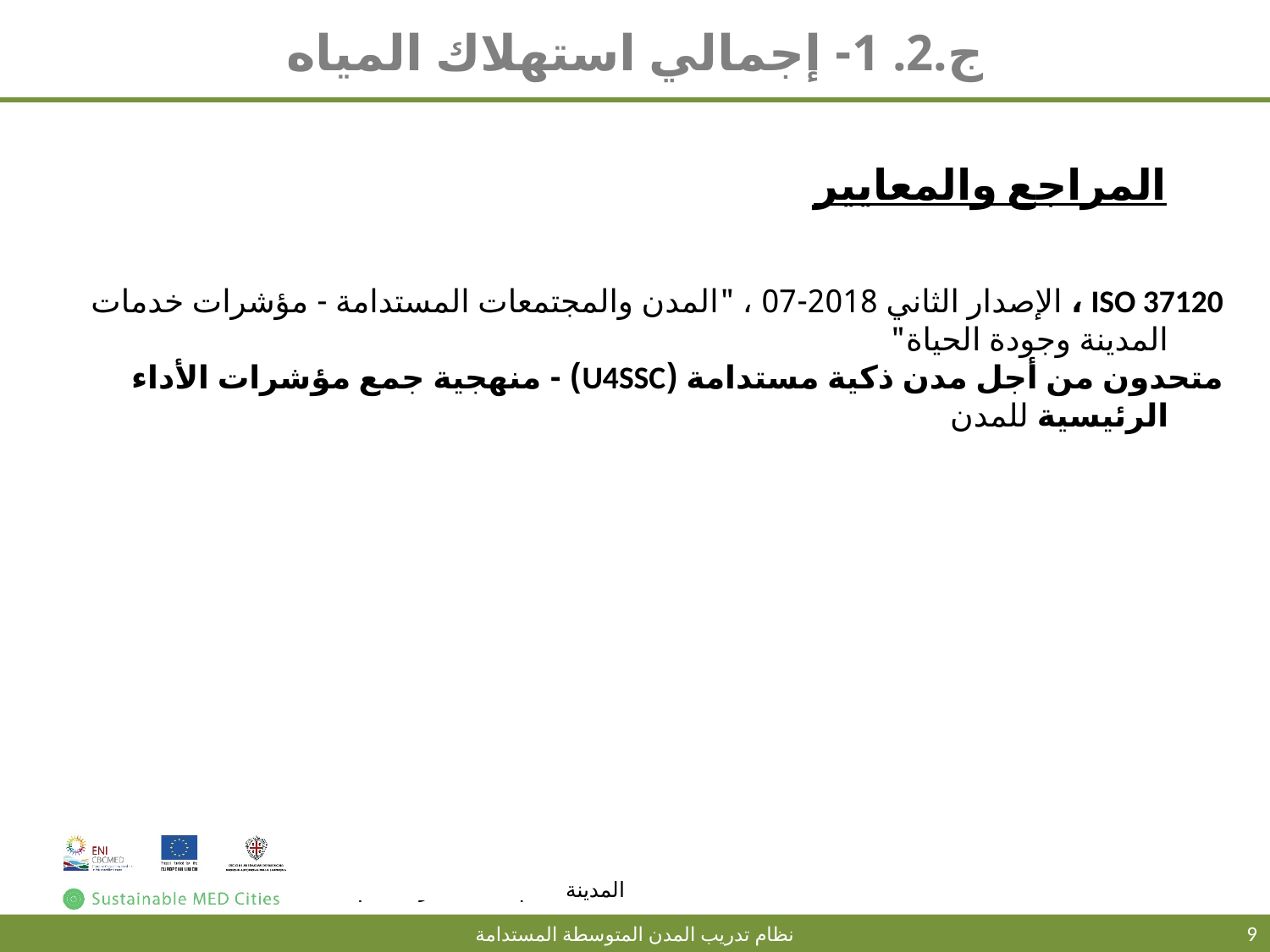

ج.2. 1- إجمالي استهلاك المياه
المراجع والمعايير
ISO 37120 ، الإصدار الثاني 2018-07 ، "المدن والمجتمعات المستدامة - مؤشرات خدمات المدينة وجودة الحياة"
متحدون من أجل مدن ذكية مستدامة (U4SSC) - منهجية جمع مؤشرات الأداء الرئيسية للمدن

9